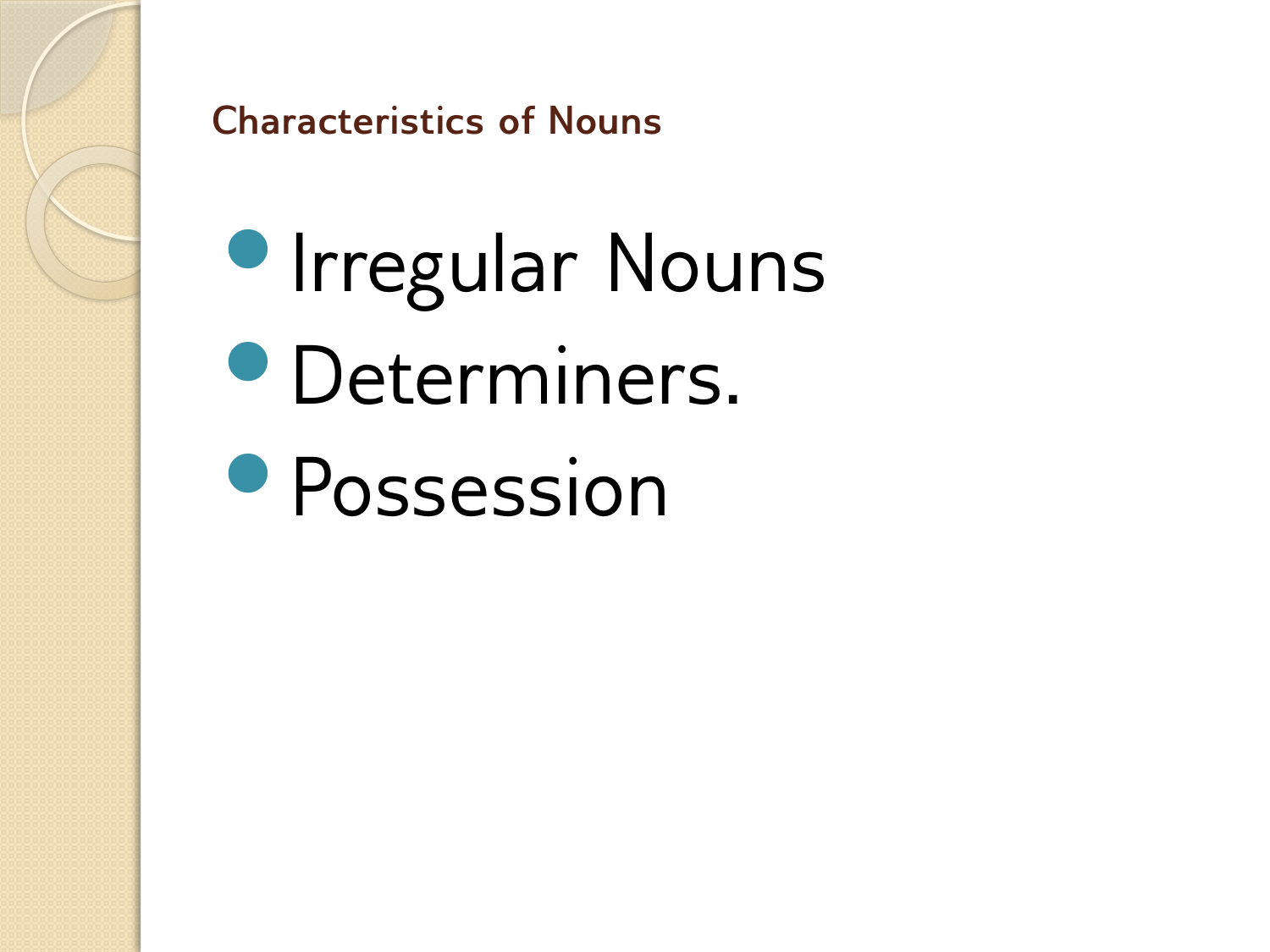

# Characteristics of Nouns
Irregular Nouns
Determiners.
Possession